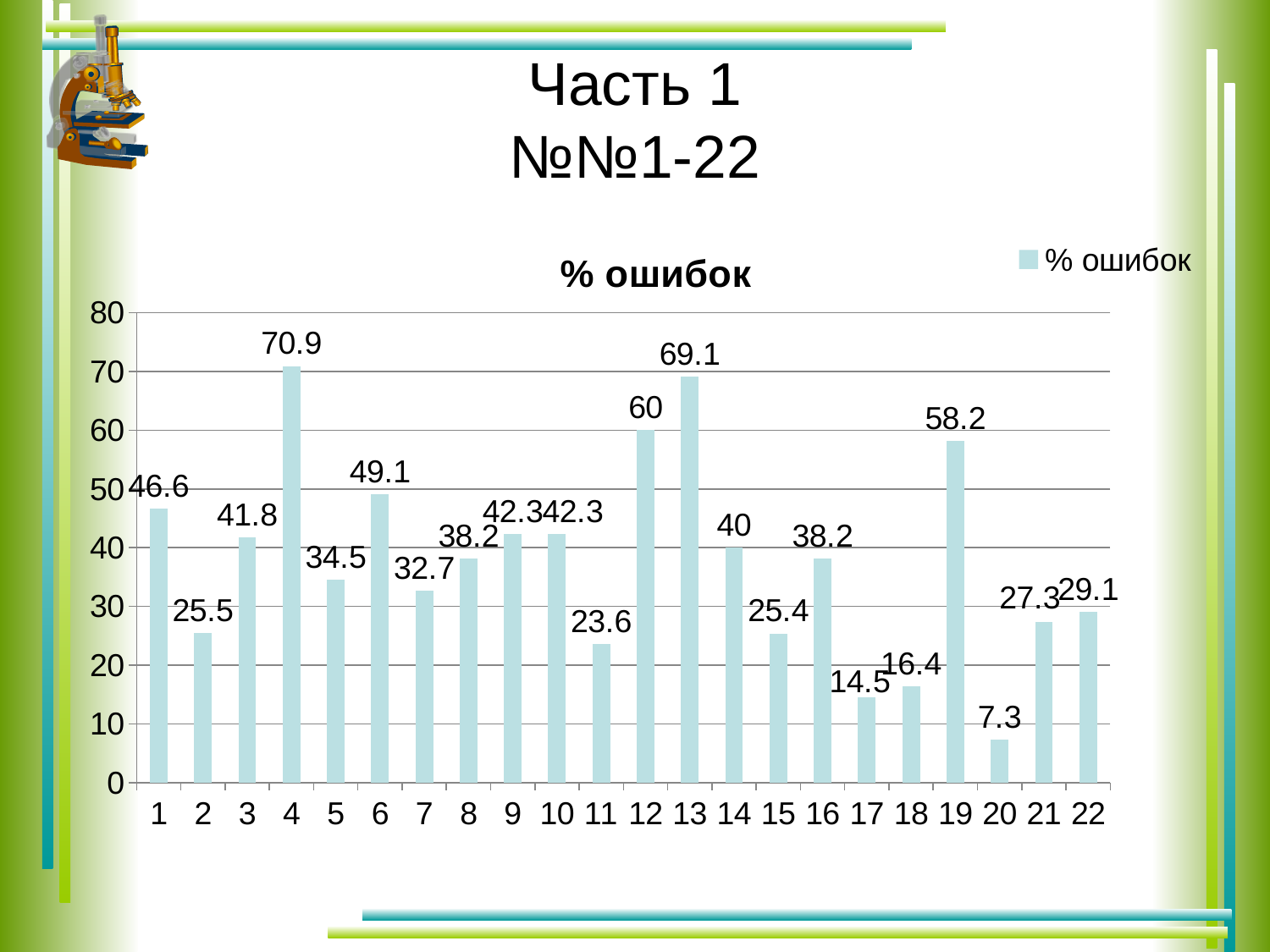

# Часть 1 №№1-22

### Chart:

| Category | % ошибок |
|---|---|
| 1 | 46.6 |
| 2 | 25.5 |
| 3 | 41.8 |
| 4 | 70.9 |
| 5 | 34.5 |
| 6 | 49.1 |
| 7 | 32.7 |
| 8 | 38.2 |
| 9 | 42.3 |
| 10 | 42.3 |
| 11 | 23.6 |
| 12 | 60.0 |
| 13 | 69.1 |
| 14 | 40.0 |
| 15 | 25.4 |
| 16 | 38.2 |
| 17 | 14.5 |
| 18 | 16.4 |
| 19 | 58.2 |
| 20 | 7.3 |
| 21 | 27.3 |
| 22 | 29.1 |